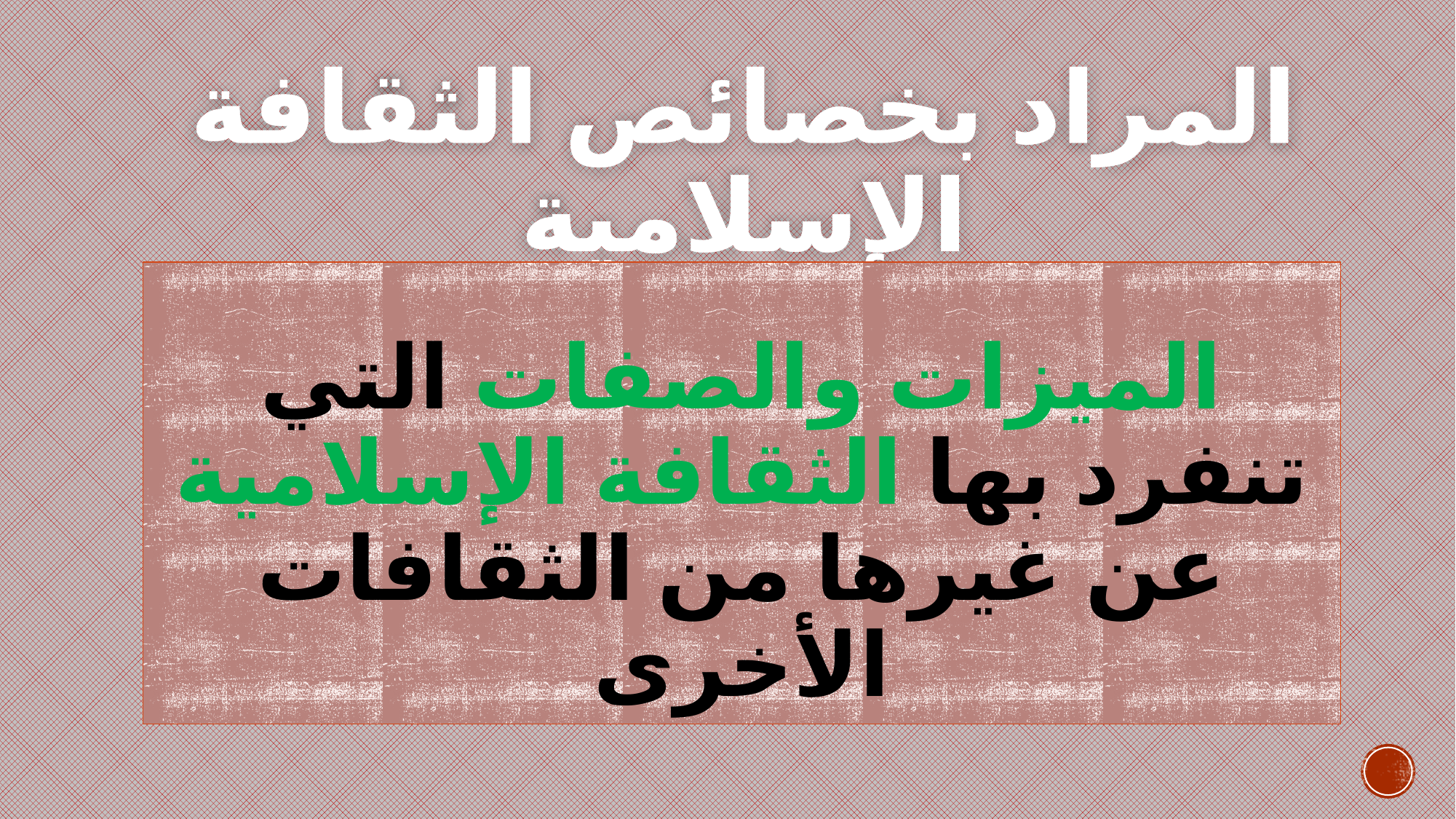

# المراد بخصائص الثقافة الإسلامية

الميزات والصفات التي تنفرد بها الثقافة الإسلامية عن غيرها من الثقافات الأخرى